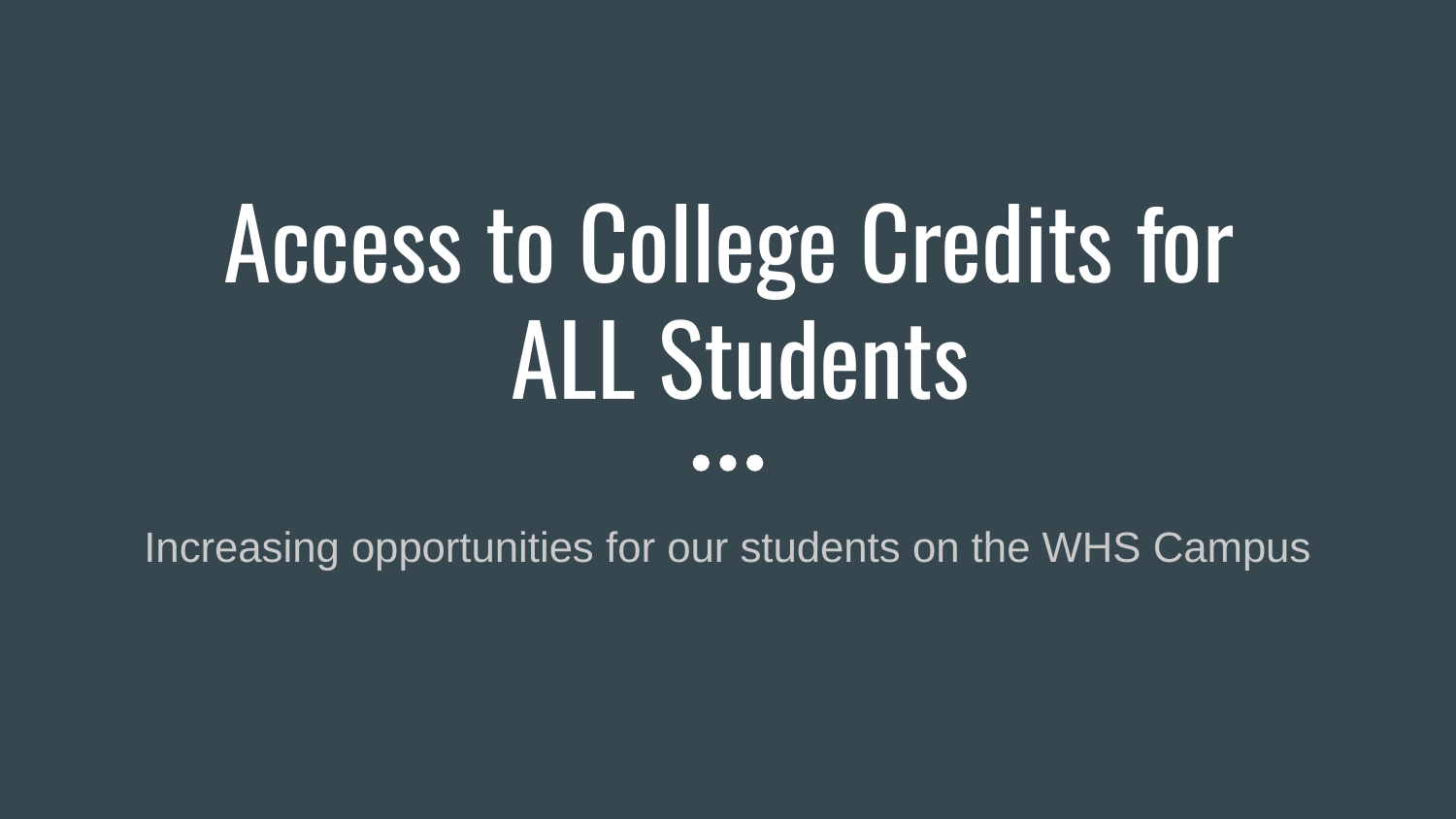

# Access to College Credits for
ALL Students
Increasing opportunities for our students on the WHS Campus